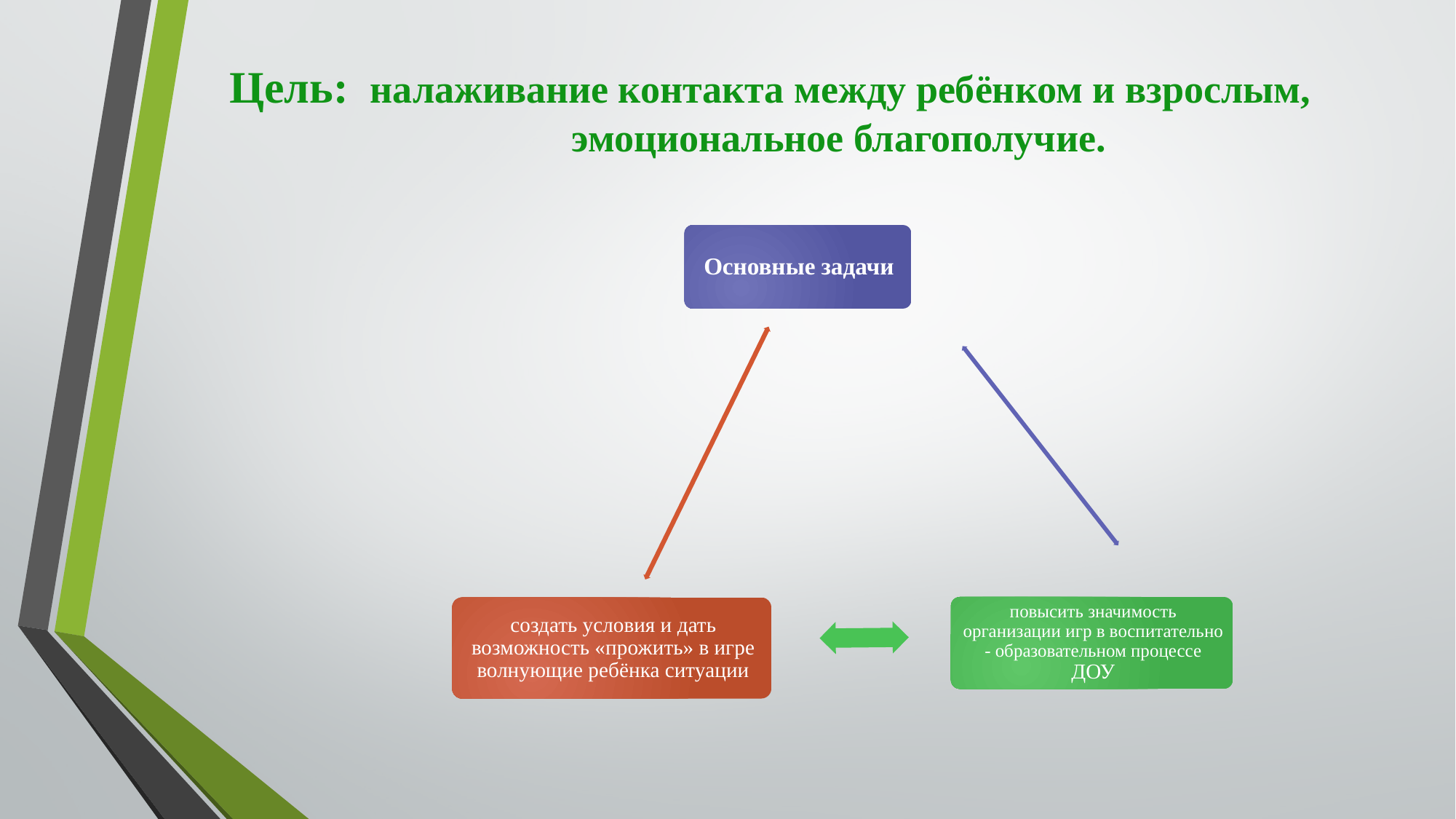

# Цель:  налаживание контакта между ребёнком и взрослым, эмоциональное благополучие.
Основные задачи

повысить значимость организации игр в воспитательно - образовательном процессе ДОУ

создать условия и дать возможность «прожить» в игре волнующие ребёнка ситуации